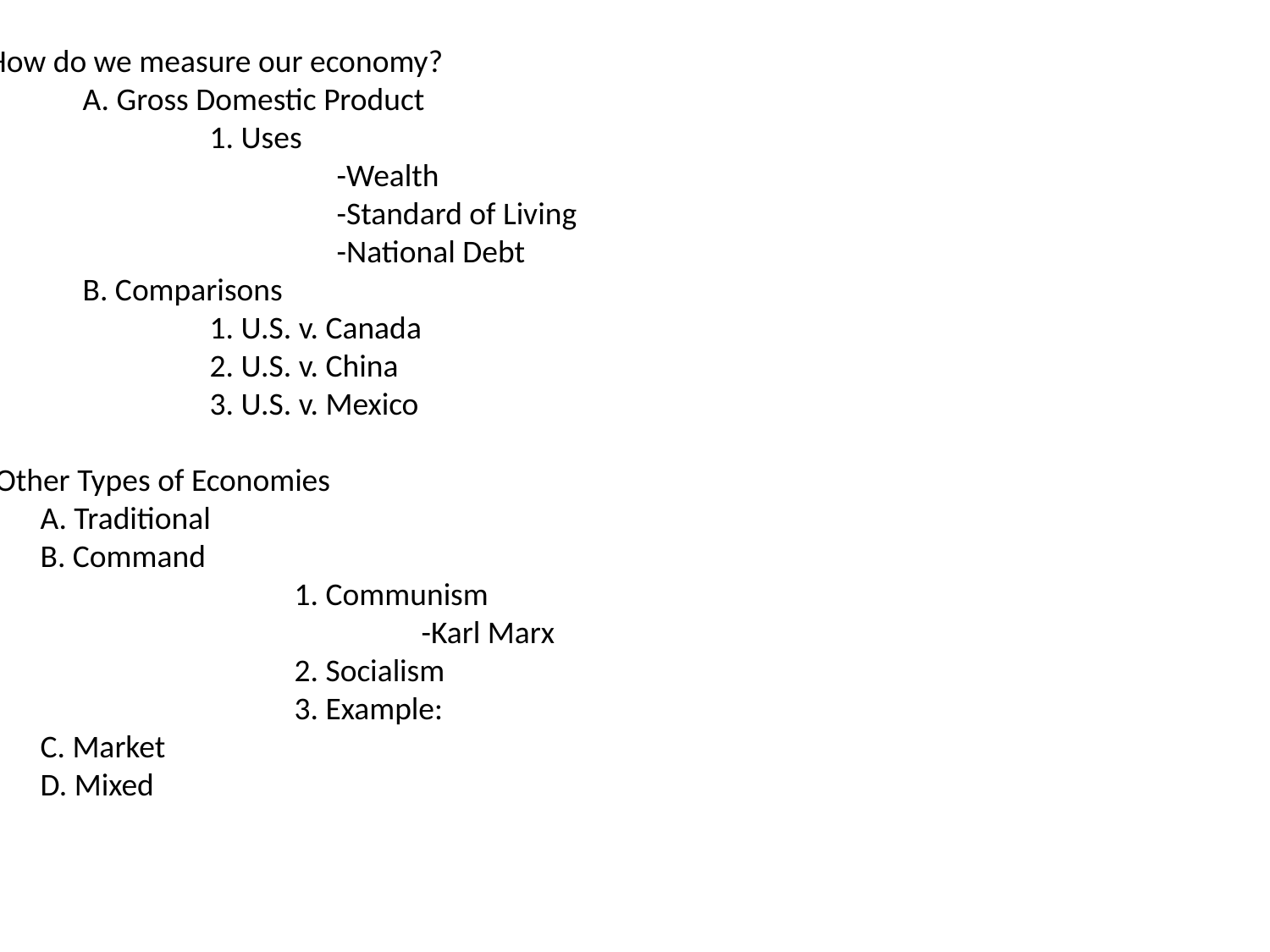

II. How do we measure our economy?
	A. Gross Domestic Product
		1. Uses
			-Wealth
			-Standard of Living
			-National Debt
	B. Comparisons
		1. U.S. v. Canada
		2. U.S. v. China
		3. U.S. v. Mexico

III. Other Types of Economies
	A. Traditional
	B. Command
			1. Communism
				-Karl Marx
			2. Socialism
			3. Example:
	C. Market
	D. Mixed